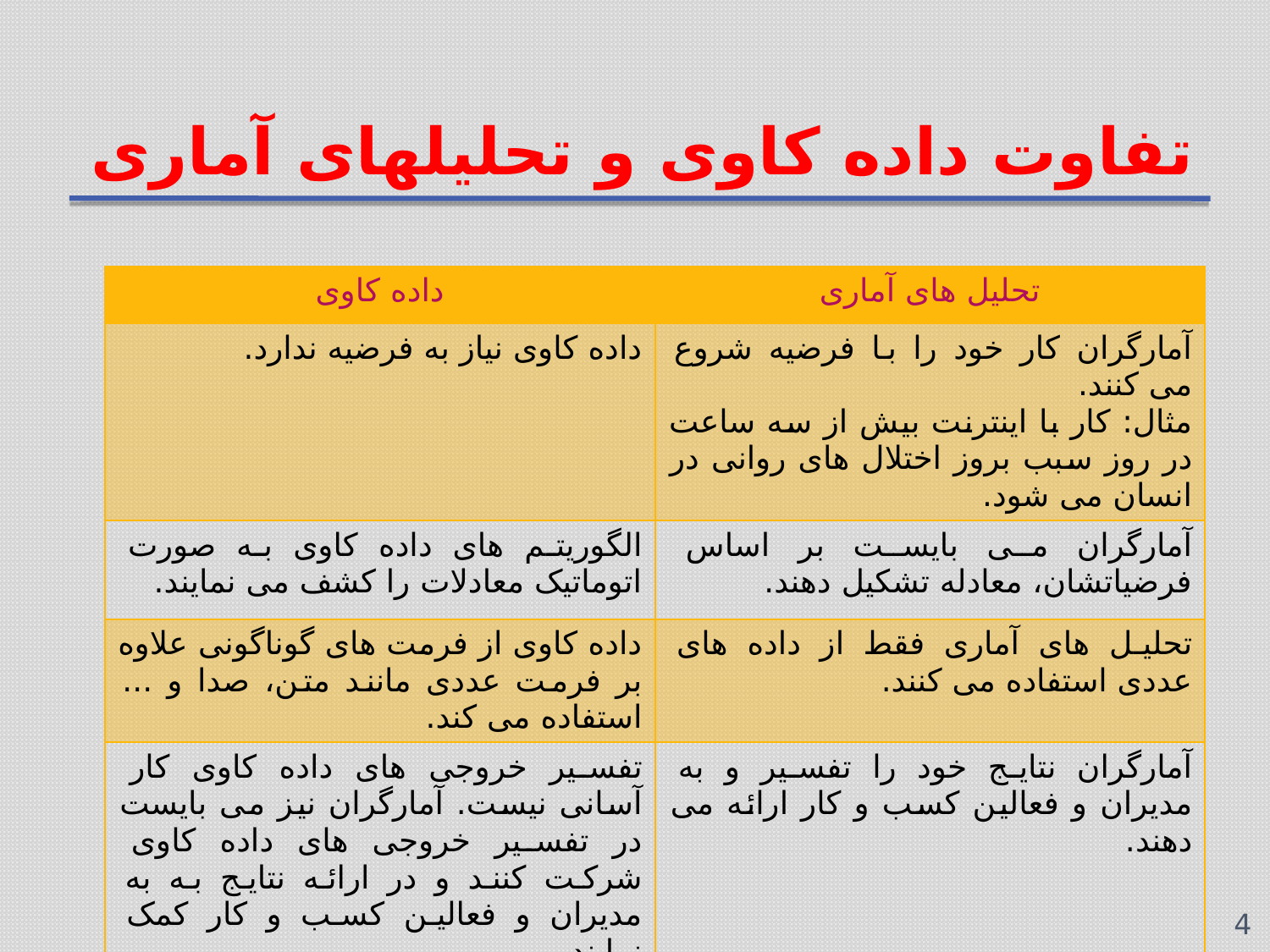

# تفاوت داده کاوی و تحلیلهای آماری
| داده کاوی | تحلیل های آماری |
| --- | --- |
| داده کاوی نیاز به فرضیه ندارد. | آمارگران کار خود را با فرضیه شروع می کنند. مثال: کار با اینترنت بیش از سه ساعت در روز سبب بروز اختلال های روانی در انسان می شود. |
| الگوریتم های داده کاوی به صورت اتوماتیک معادلات را کشف می نمایند. | آمارگران می بایست بر اساس فرضیاتشان، معادله تشکیل دهند. |
| داده کاوی از فرمت های گوناگونی علاوه بر فرمت عددی مانند متن، صدا و ... استفاده می کند. | تحلیل های آماری فقط از داده های عددی استفاده می کنند. |
| تفسیر خروجی های داده کاوی کار آسانی نیست. آمارگران نیز می بایست در تفسیر خروجی های داده کاوی شرکت کنند و در ارائه نتایج به به مدیران و فعالین کسب و کار کمک نمایند. | آمارگران نتایج خود را تفسیر و به مدیران و فعالین کسب و کار ارائه می دهند. |
4